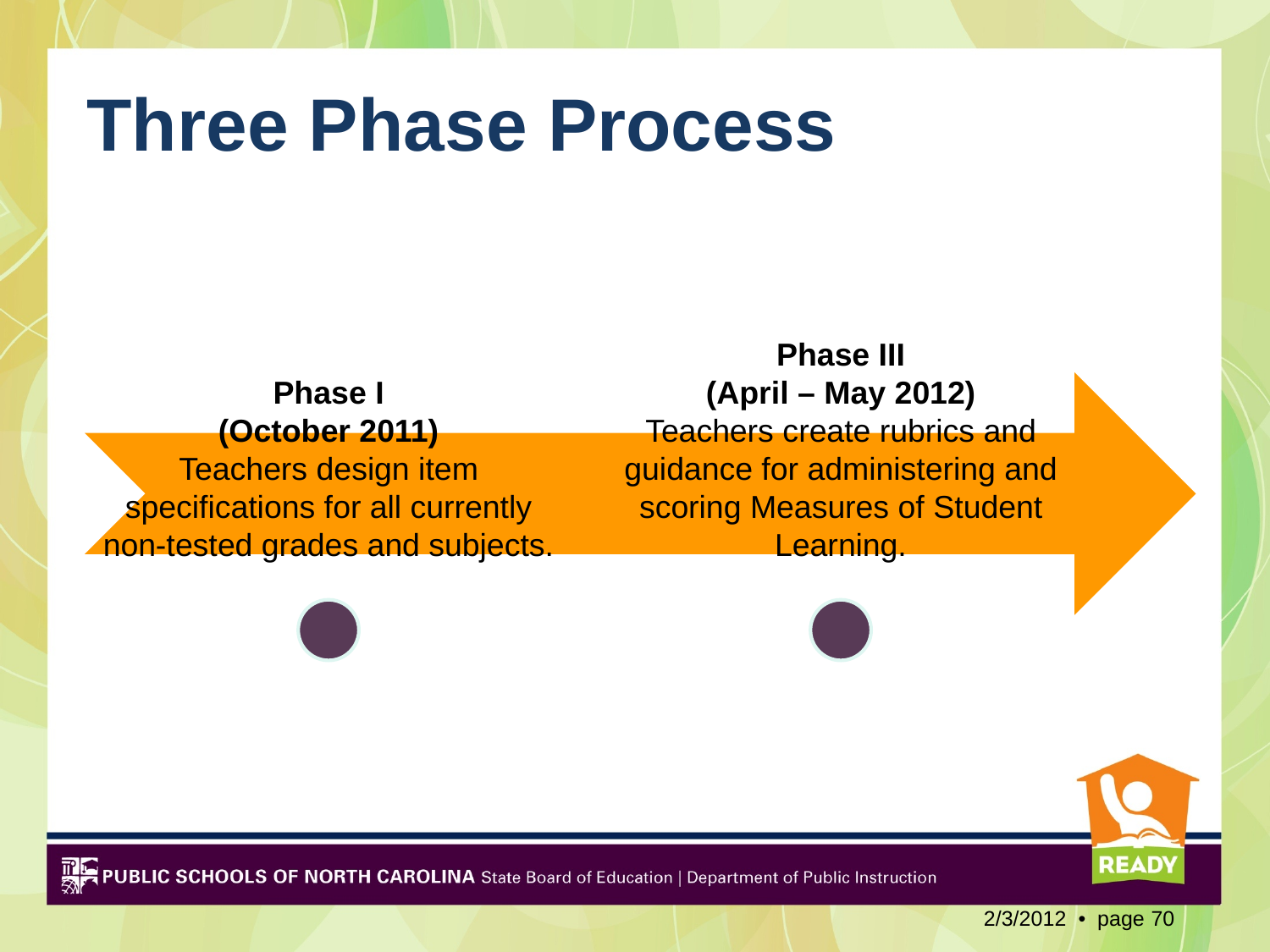

# Three Phase Process
Phase I
(October 2011)
Teachers design item specifications for all currently non-tested grades and subjects.
Phase II
Phase III
(April – May 2012)
Teachers create rubrics and guidance for administering and scoring Measures of Student Learning.

2/3/2012  •  page 70